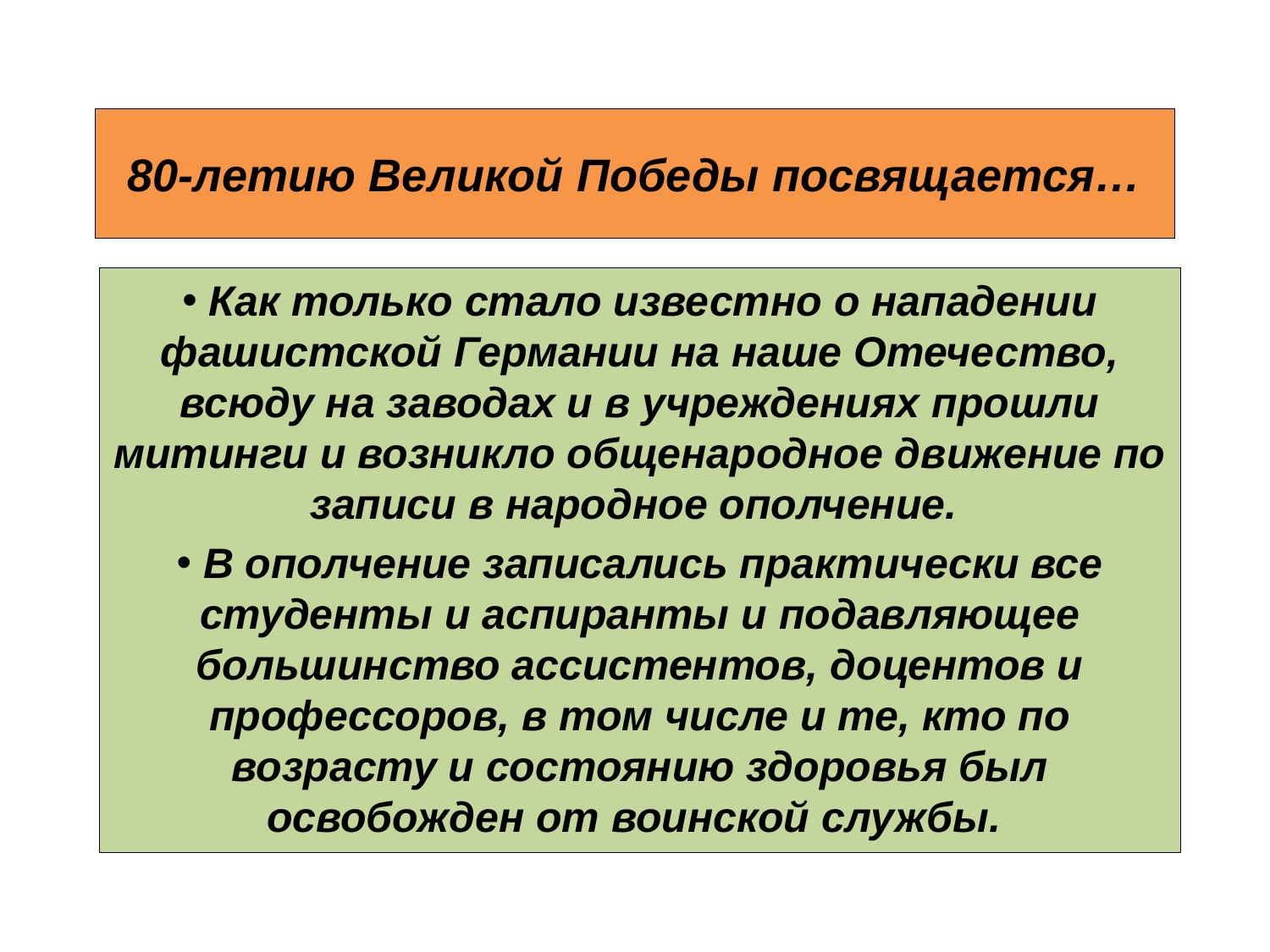

# 80-летию Великой Победы посвящается…
 Как только стало известно о нападении фашистской Германии на наше Отечество, всюду на заводах и в учреждениях прошли митинги и возникло общенародное движение по записи в народное ополчение.
 В ополчение записались практически все студенты и аспиранты и подавляющее большинство ассистентов, доцентов и профессоров, в том числе и те, кто по возрасту и состоянию здоровья был освобожден от воинской службы.